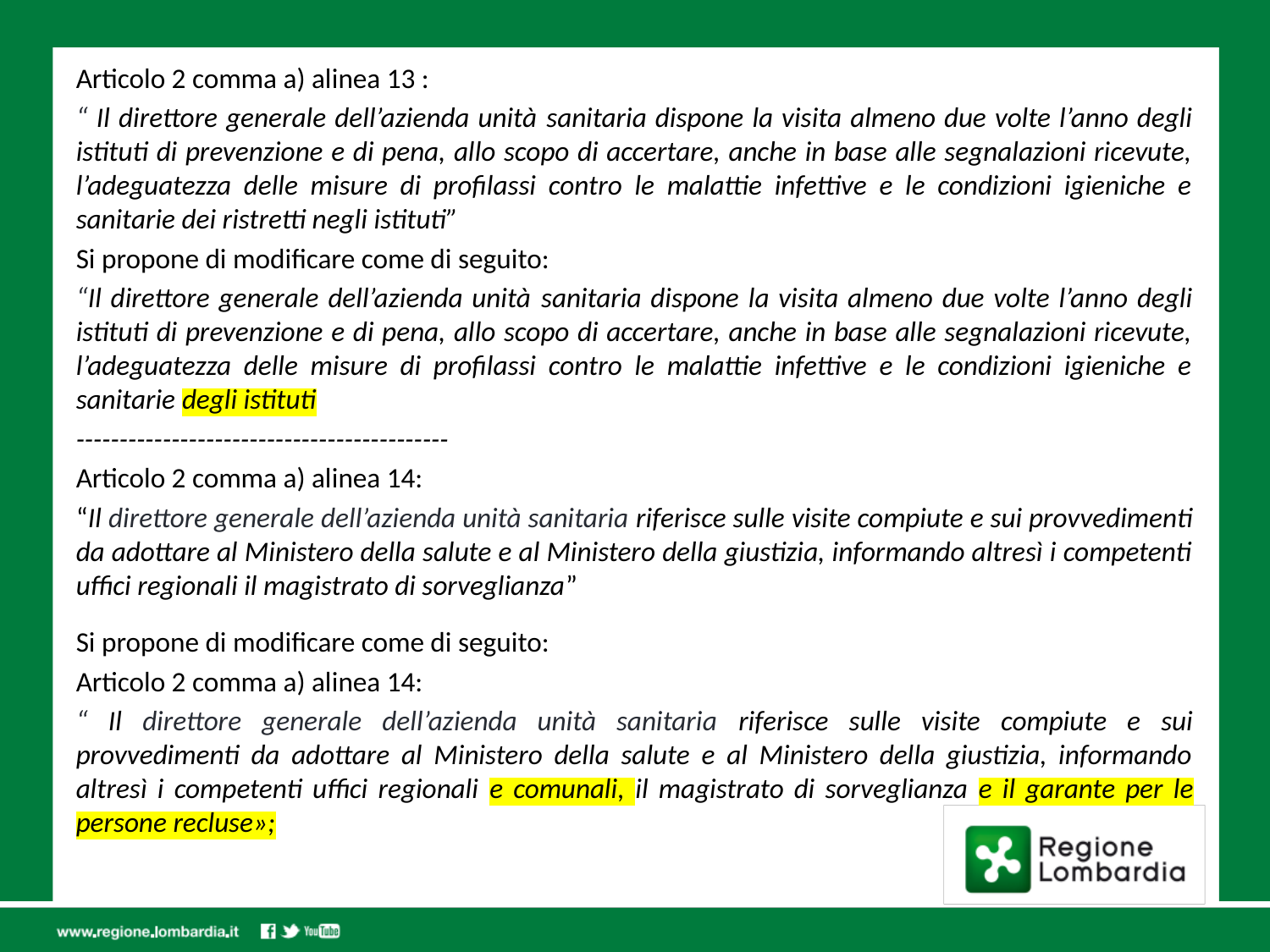

Articolo 2 comma a) alinea 13 :
“ Il direttore generale dell’azienda unità sanitaria dispone la visita almeno due volte l’anno degli istituti di prevenzione e di pena, allo scopo di accertare, anche in base alle segnalazioni ricevute, l’adeguatezza delle misure di profilassi contro le malattie infettive e le condizioni igieniche e sanitarie dei ristretti negli istituti”
Si propone di modificare come di seguito:
“Il direttore generale dell’azienda unità sanitaria dispone la visita almeno due volte l’anno degli istituti di prevenzione e di pena, allo scopo di accertare, anche in base alle segnalazioni ricevute, l’adeguatezza delle misure di profilassi contro le malattie infettive e le condizioni igieniche e sanitarie degli istituti
-------------------------------------------
Articolo 2 comma a) alinea 14:
“Il direttore generale dell’azienda unità sanitaria riferisce sulle visite compiute e sui provvedimenti da adottare al Ministero della salute e al Ministero della giustizia, informando altresì i competenti uffici regionali il magistrato di sorveglianza”
Si propone di modificare come di seguito:
Articolo 2 comma a) alinea 14:
“ Il direttore generale dell’azienda unità sanitaria riferisce sulle visite compiute e sui provvedimenti da adottare al Ministero della salute e al Ministero della giustizia, informando altresì i competenti uffici regionali e comunali, il magistrato di sorveglianza e il garante per le persone recluse»;